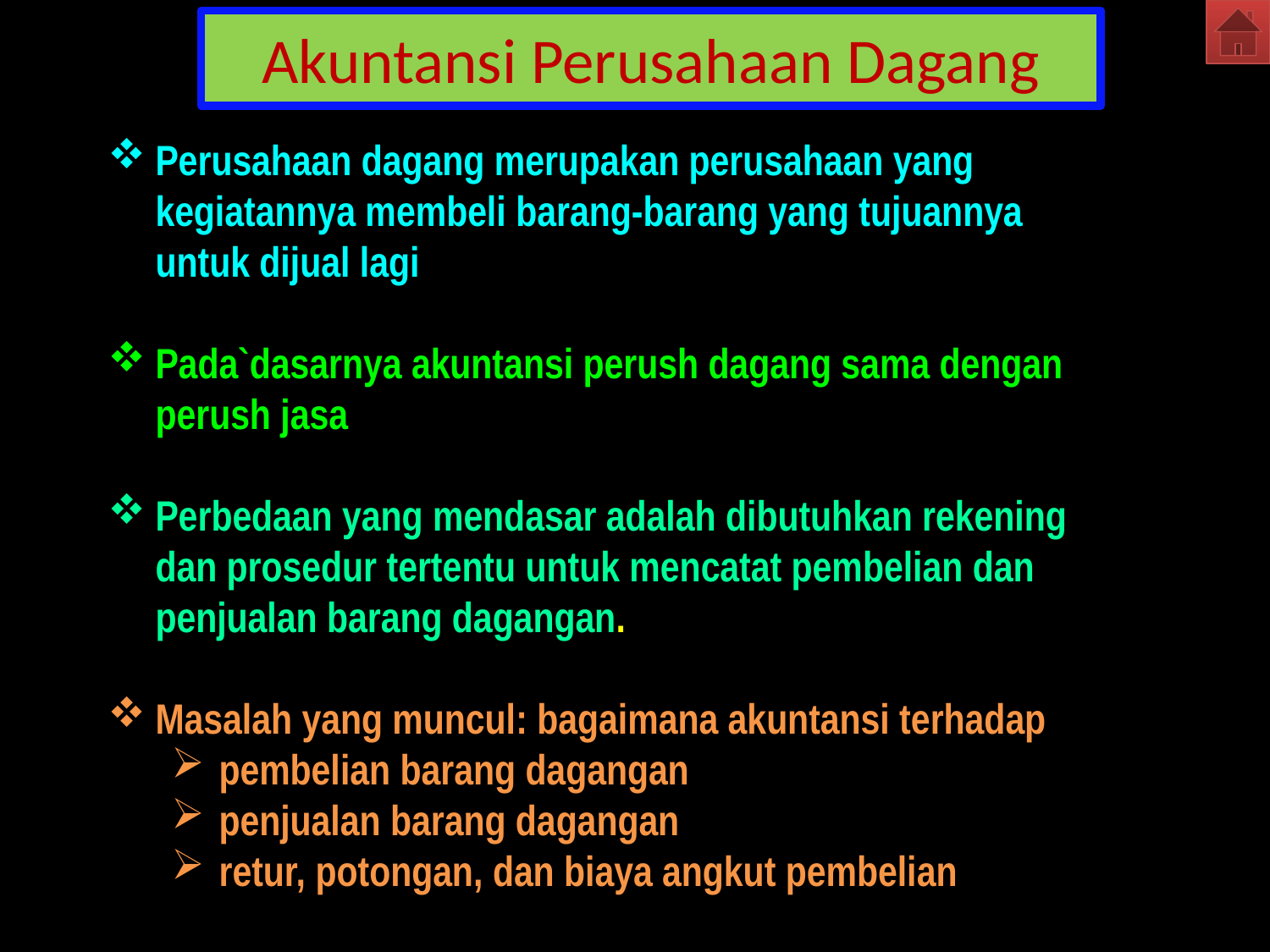

Akuntansi Perusahaan Dagang
Perusahaan dagang merupakan perusahaan yang kegiatannya membeli barang-barang yang tujuannya untuk dijual lagi

Pada`dasarnya akuntansi perush dagang sama dengan perush jasa

Perbedaan yang mendasar adalah dibutuhkan rekening dan prosedur tertentu untuk mencatat pembelian dan penjualan barang dagangan.

Masalah yang muncul: bagaimana akuntansi terhadap
pembelian barang dagangan
penjualan barang dagangan
retur, potongan, dan biaya angkut pembelian